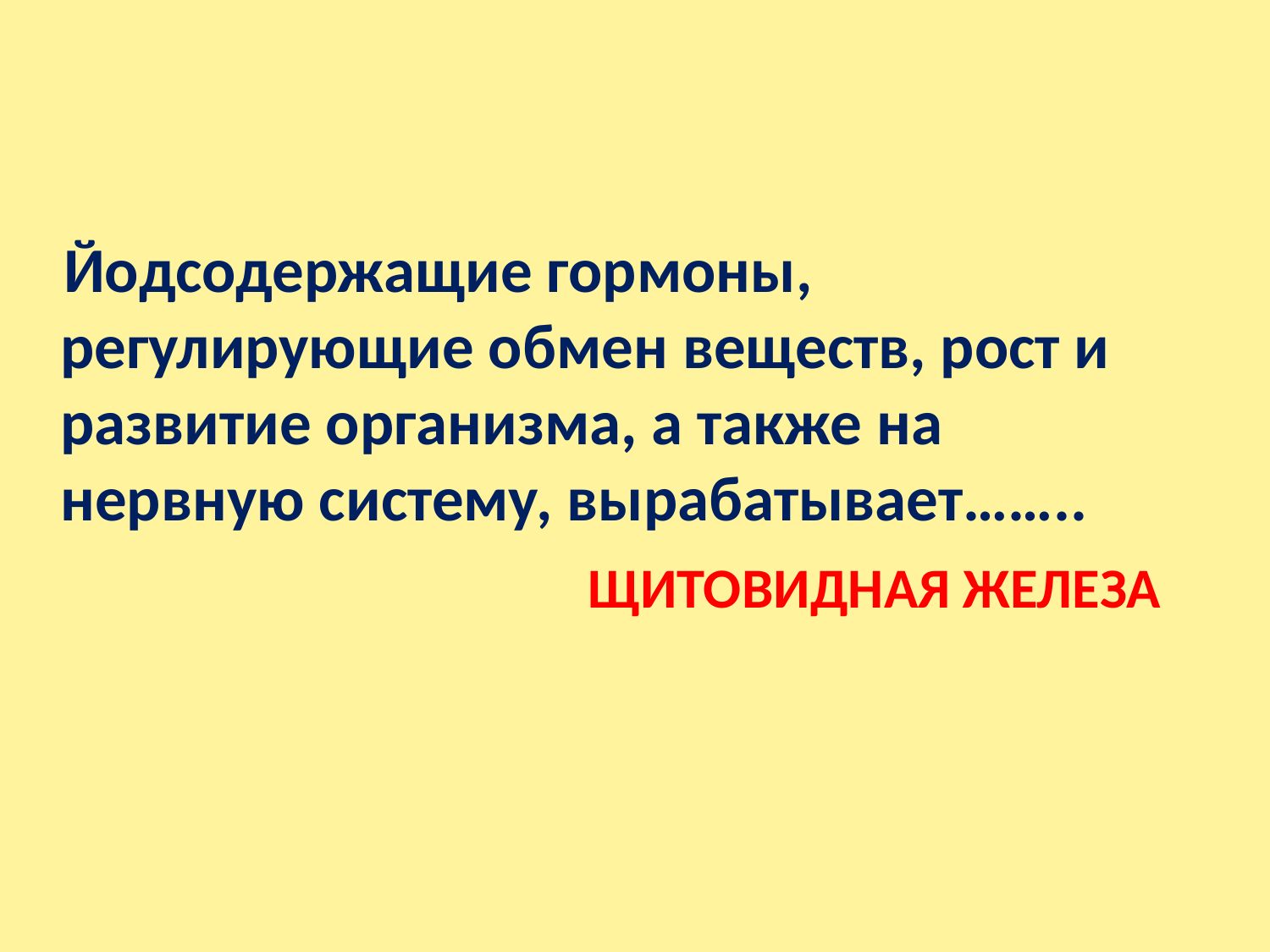

Йодсодержащие гормоны, регулирующие обмен веществ, рост и развитие организма, а также на нервную систему, вырабатывает……..

ЩИТОВИДНАЯ ЖЕЛЕЗА